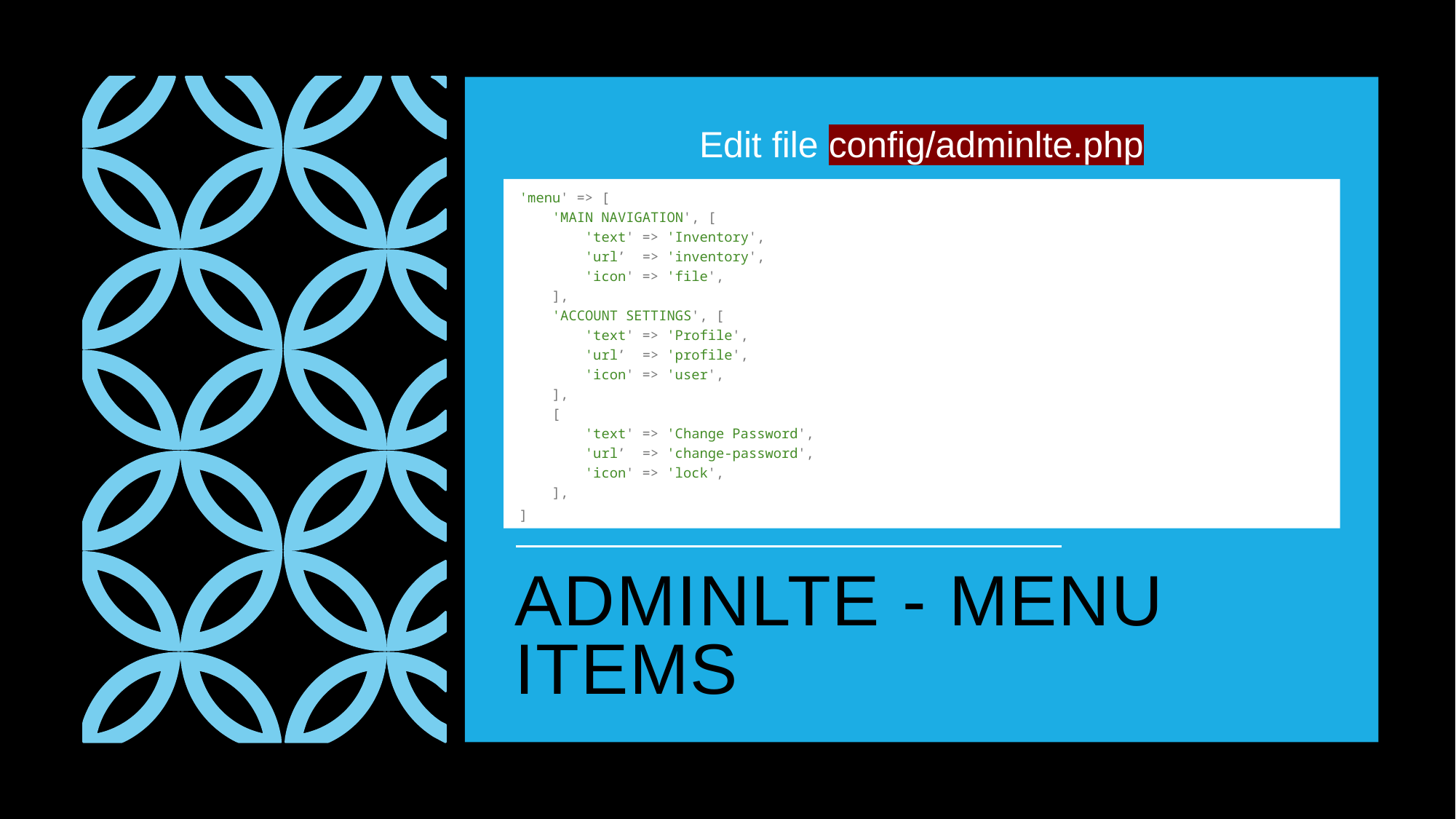

Edit file config/adminlte.php
'menu' => [
    'MAIN NAVIGATION', [
        'text' => 'Inventory',
        'url’  => 'inventory',
        'icon' => 'file',
    ],
    'ACCOUNT SETTINGS', [
        'text' => 'Profile',
        'url’  => 'profile',
        'icon' => 'user',
    ],
    [
        'text' => 'Change Password',
        'url’  => 'change-password',
        'icon' => 'lock',
    ],
]

# ADMINLTE - MENU Items